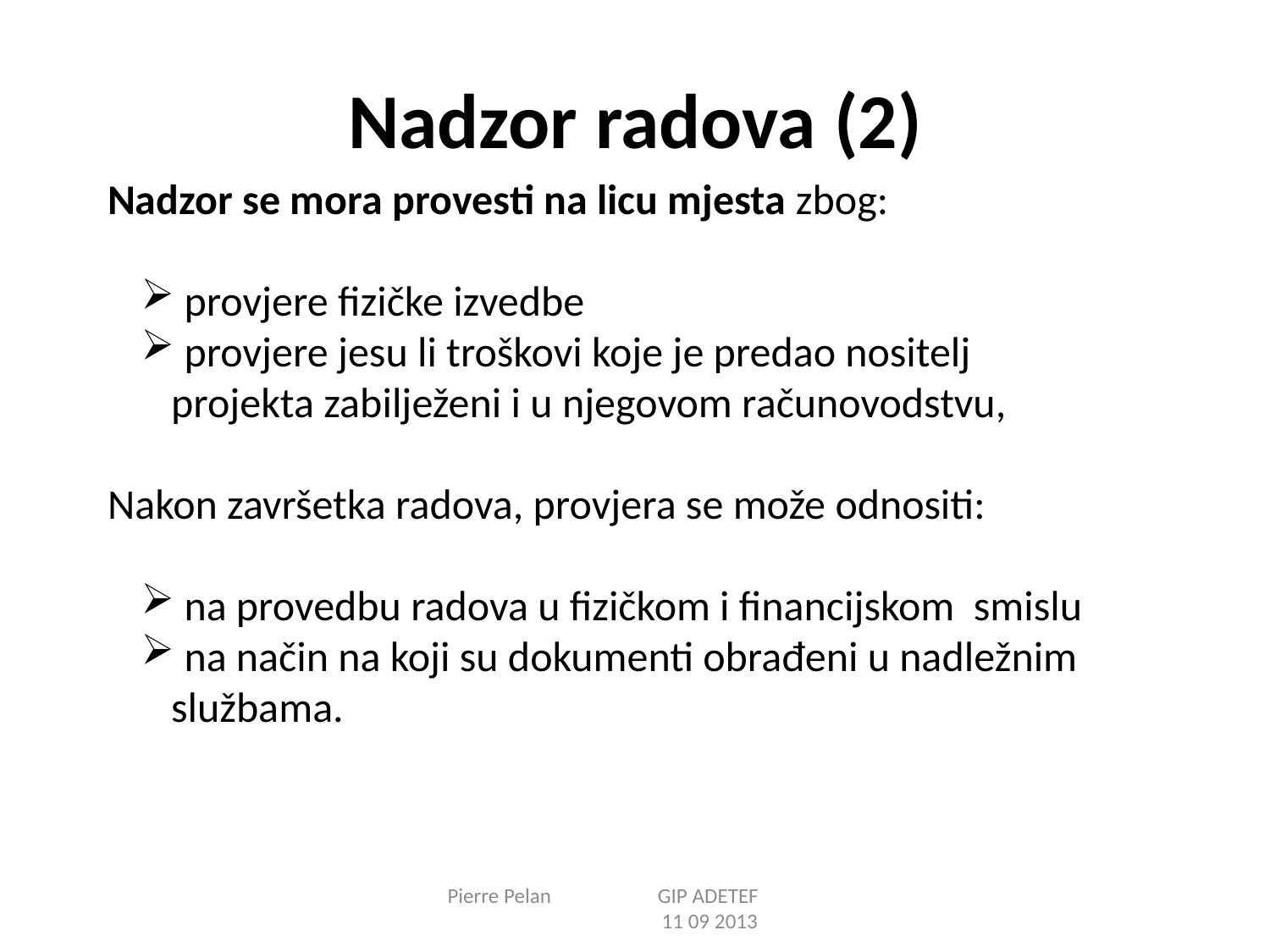

# Nadzor radova (2)
Nadzor se mora provesti na licu mjesta zbog:

 provjere fizičke izvedbe
 provjere jesu li troškovi koje je predao nositelj projekta zabilježeni i u njegovom računovodstvu,

Nakon završetka radova, provjera se može odnositi:

 na provedbu radova u fizičkom i financijskom  smislu
 na način na koji su dokumenti obrađeni u nadležnim službama.

Pierre Pelan                      GIP ADETEF                                             11 09 2013